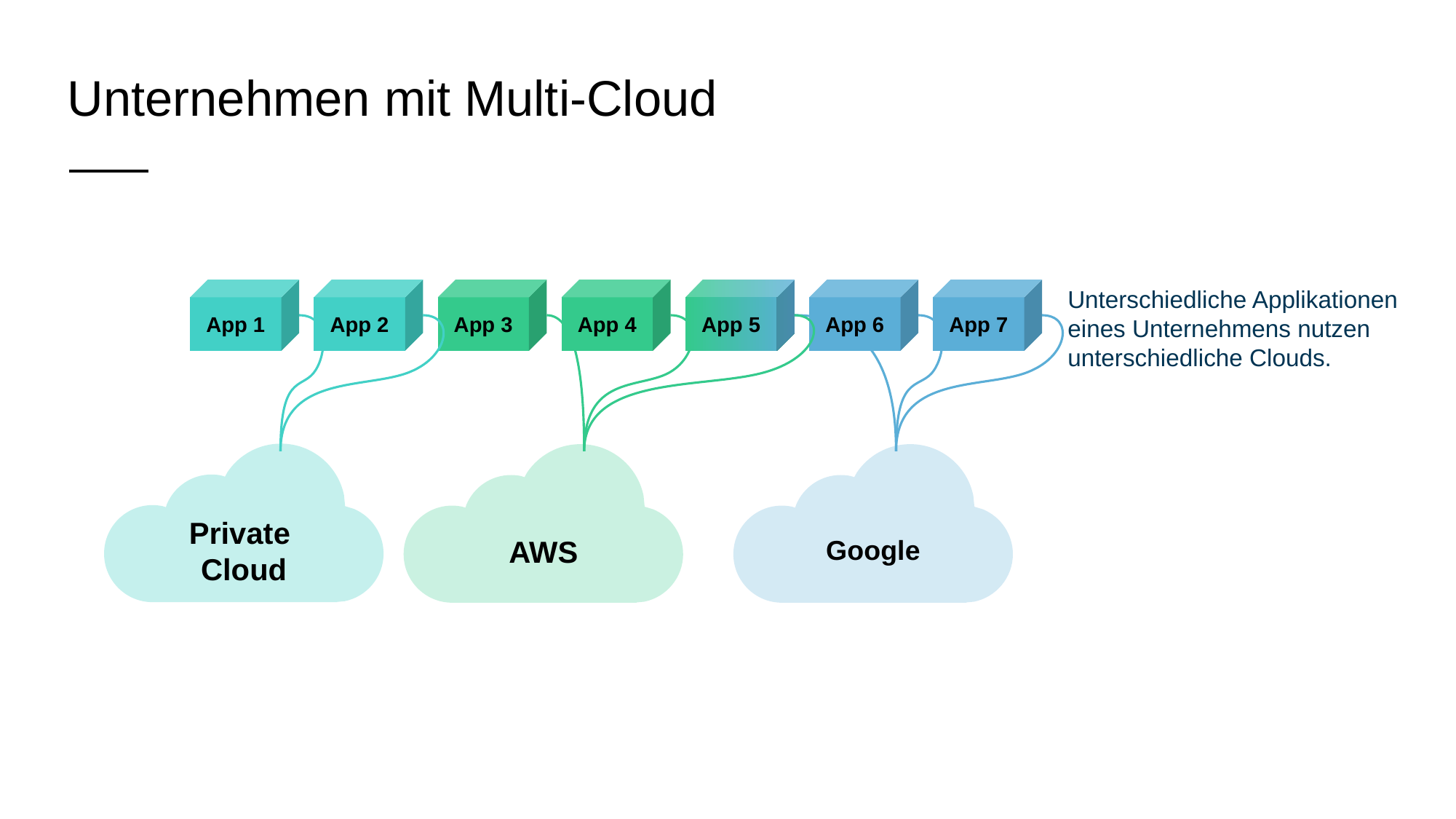

# Unternehmen mit Multi-Cloud
Unterschiedliche Applikationen eines Unternehmens nutzen unterschiedliche Clouds.
App 1
App 2
App 3
App 4
App 5
App 6
App 7

Private
Cloud

AWS

Google